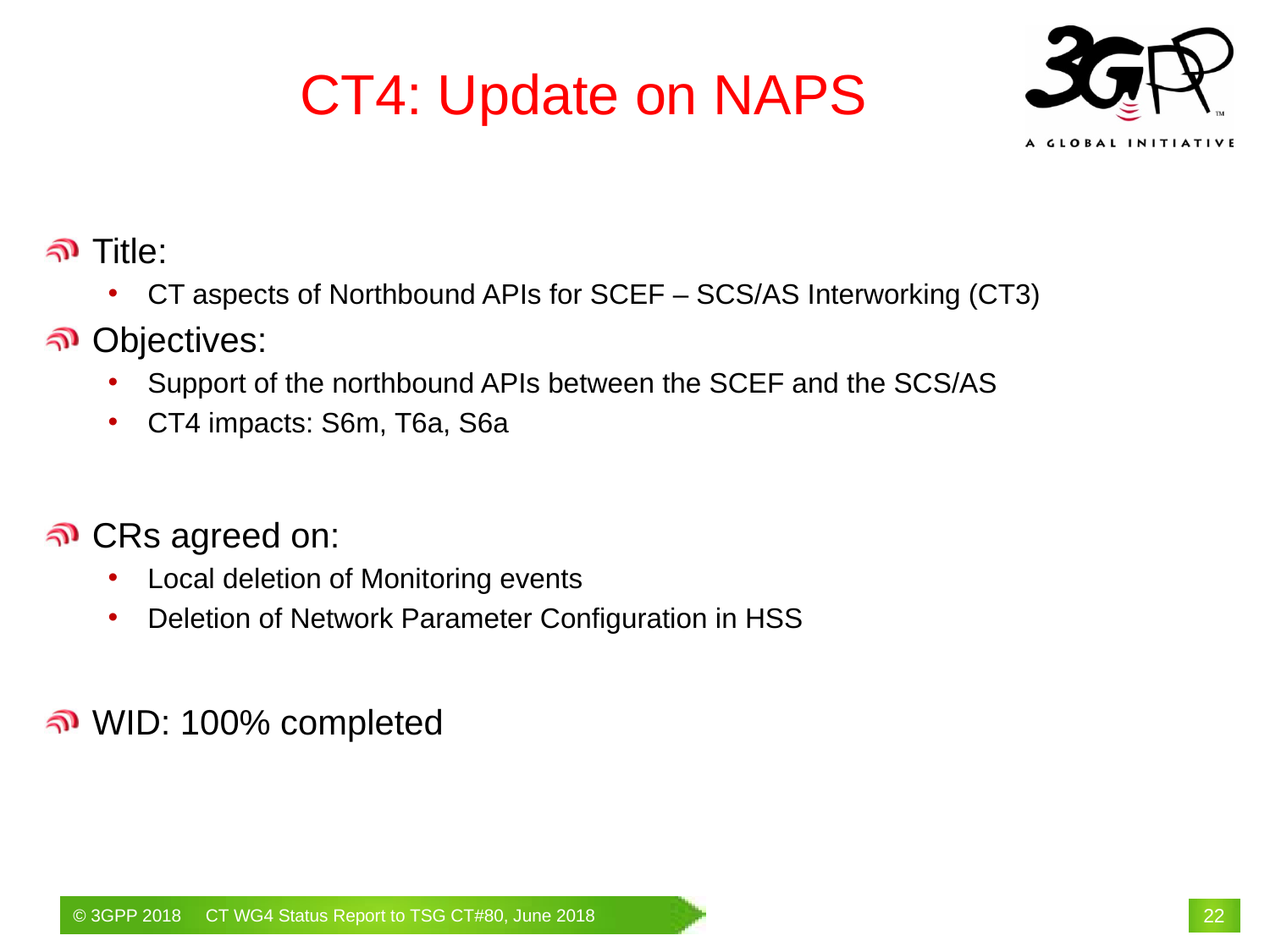

# CT4: Update on NAPS
Title:
CT aspects of Northbound APIs for SCEF – SCS/AS Interworking (CT3)
Objectives:
Support of the northbound APIs between the SCEF and the SCS/AS
CT4 impacts: S6m, T6a, S6a

CRs agreed on:
Local deletion of Monitoring events
Deletion of Network Parameter Configuration in HSS

WID: 100% completed